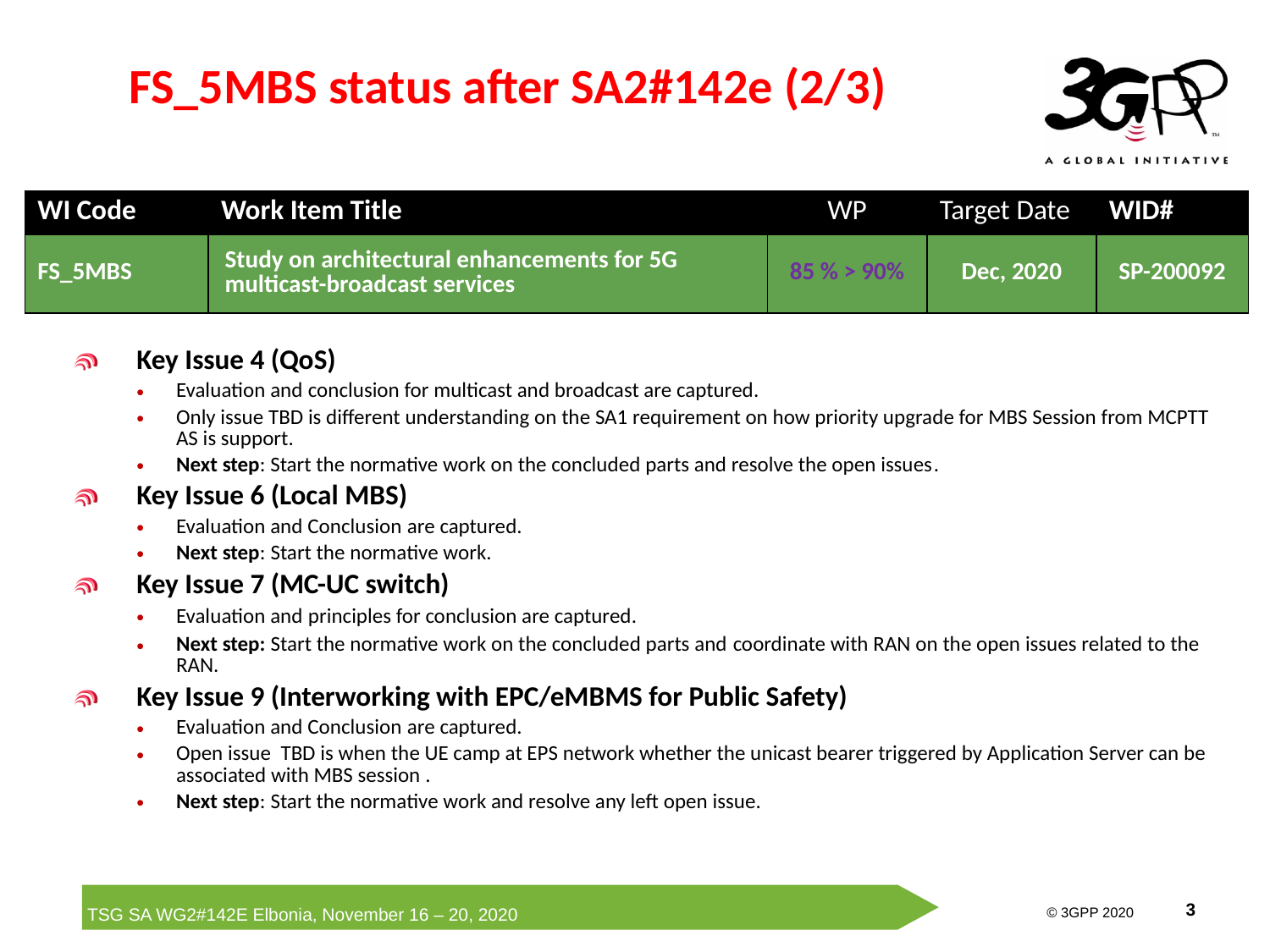

# FS_5MBS status after SA2#142e (2/3)
| WI Code | Work Item Title | WP | Target Date | WID# |
| --- | --- | --- | --- | --- |
| FS\_5MBS | Study on architectural enhancements for 5G multicast-broadcast services | 85 % > 90% | Dec, 2020 | SP-200092 |
Key Issue 4 (QoS)
Evaluation and conclusion for multicast and broadcast are captured.
Only issue TBD is different understanding on the SA1 requirement on how priority upgrade for MBS Session from MCPTT AS is support.
Next step: Start the normative work on the concluded parts and resolve the open issues.
Key Issue 6 (Local MBS)
Evaluation and Conclusion are captured.
Next step: Start the normative work.
Key Issue 7 (MC-UC switch)
Evaluation and principles for conclusion are captured.
Next step: Start the normative work on the concluded parts and coordinate with RAN on the open issues related to the RAN.
Key Issue 9 (Interworking with EPC/eMBMS for Public Safety)
Evaluation and Conclusion are captured.
Open issue  TBD is when the UE camp at EPS network whether the unicast bearer triggered by Application Server can be associated with MBS session .
Next step: Start the normative work and resolve any left open issue.